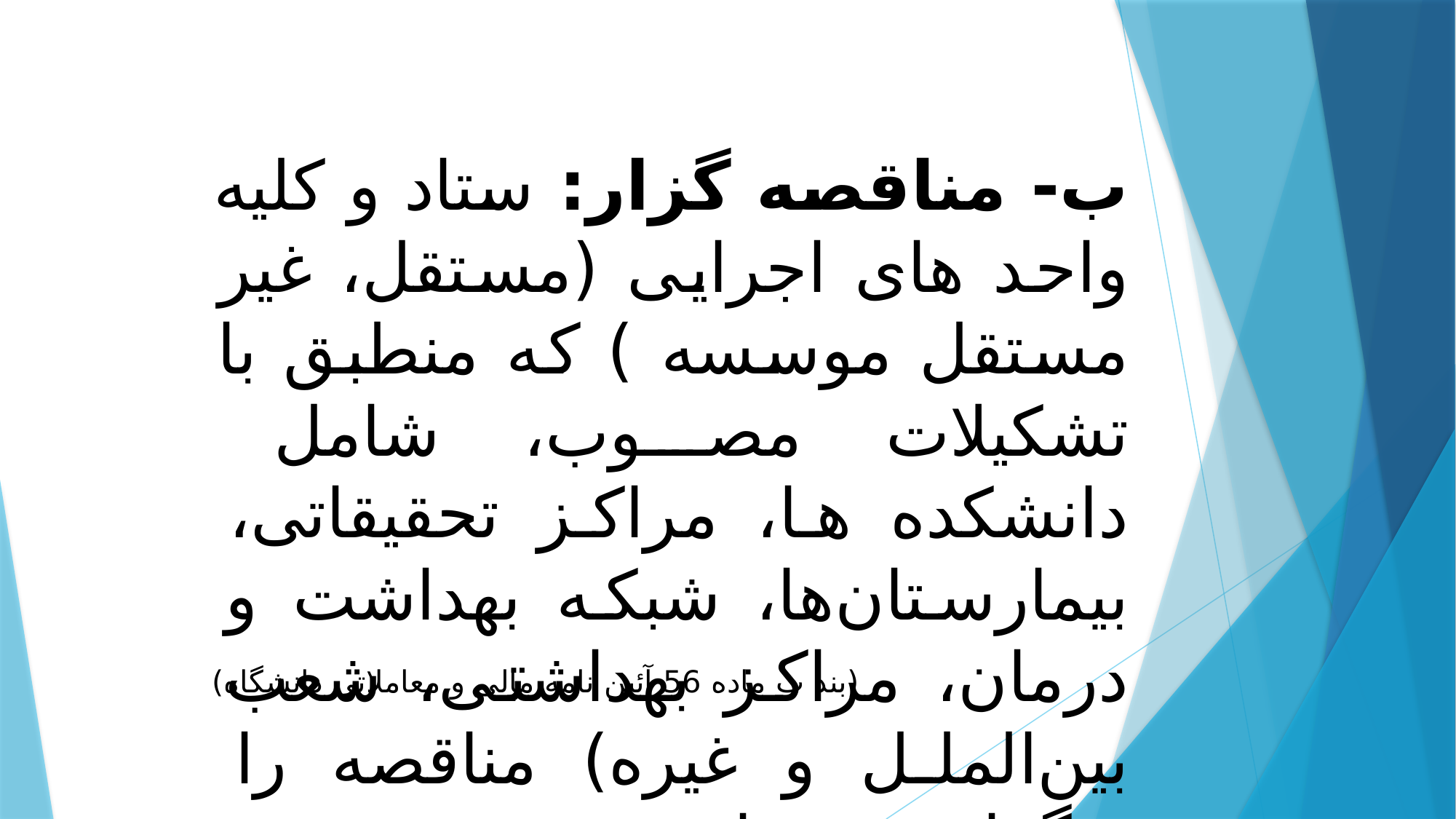

ب- مناقصه گزار: ستاد و کلیه واحد های اجرایی (مستقل، غیر مستقل موسسه ) که منطبق با تشکیلات مصوب، شامل دانشکده ها، مراکز تحقیقاتی، بیمارستان‌ها، شبکه بهداشت و درمان، مراکز بهداشتی، شعب بین‌الملل و غیره) مناقصه را برگزار می نمایند.

(بند ب ماده 56 آئین نامه مالی و معاملاتی دانشگاه)